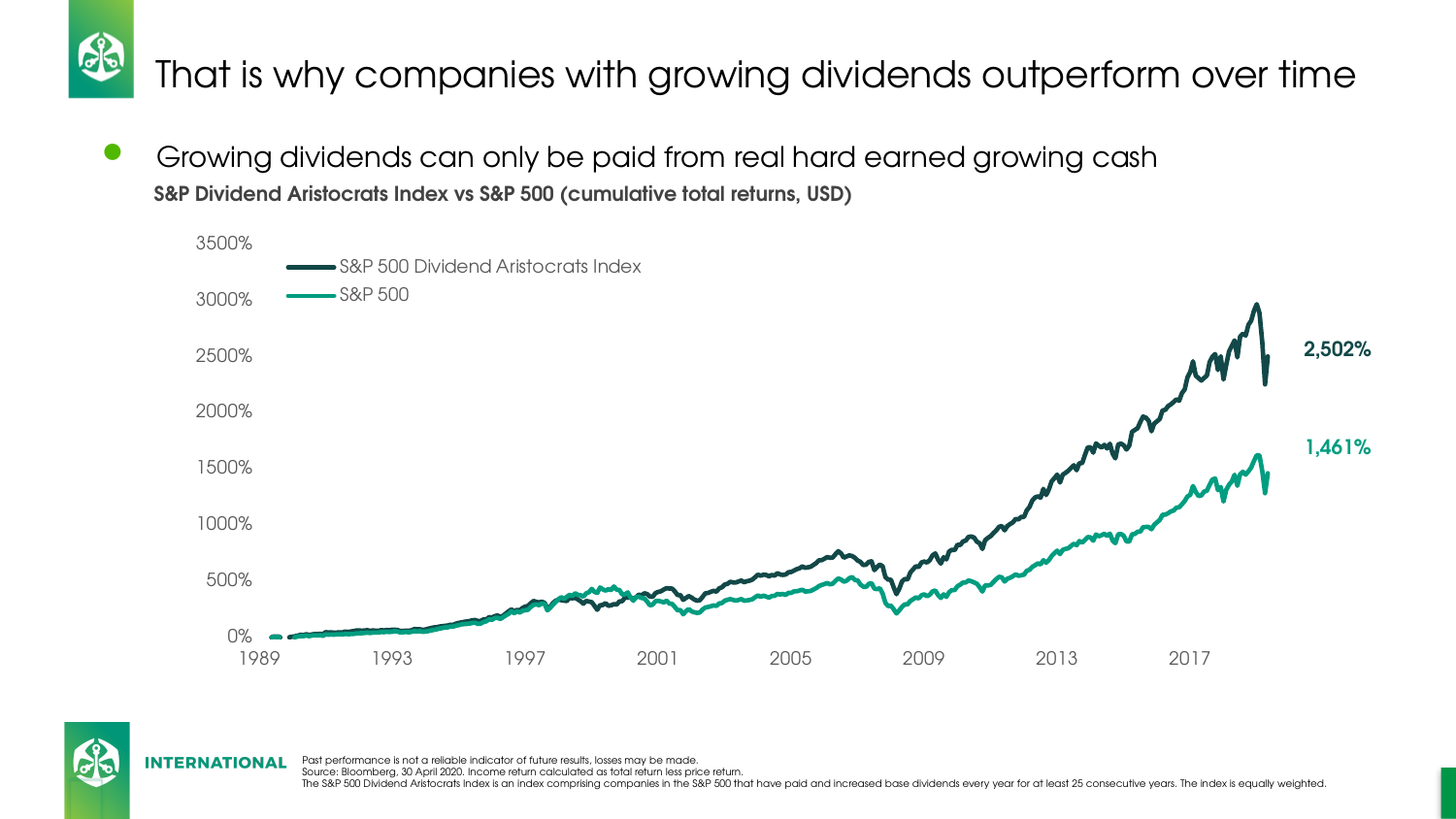

# That is why companies with growing dividends outperform over time
Growing dividends can only be paid from real hard earned growing cash
S&P Dividend Aristocrats Index vs S&P 500 (cumulative total returns, USD)

### Chart

| Category | S&P 500 Dividend Aristocrats Index | S&P 500 |
|---|---|---|
| 32871 | 0.0 | 0.0 |
| 32904 | -5.3 | -6.714 |
| 32932 | -4.86 | -5.5175 |
| 32962 | -1.29 | -3.0182 |
| 32993 | -4.27 | -5.451 |
| 33024 | 6.57 | 3.7589 |
| 33053 | 7.63 | 3.0562 |
| 33085 | 6.8 | 2.7157 |
| 33116 | -4.4 | -6.576 |
| 33144 | -7.63 | -11.1281 |
| 33177 | -6.14 | -11.5156 |
| 33207 | 1.13 | -5.8022 |
| 33238 | 5.65 | -3.1831 |
| 33269 | 9.35 | 1.0244 |
| 33297 | 16.31 | 8.2403 |
| 33326 | 22.03 | 10.8641 |
| 33358 | 20.08 | 11.1162 |
| 33389 | 27.37 | 15.9094 |
| 33417 | 21.47 | 10.598 |
| 33450 | 25.43 | 15.7465 |
| 33480 | 29.49 | 18.4751 |
| 33511 | 29.34 | 16.4925 |
| 33542 | 31.27 | 18.0574 |
| 33571 | 27.91 | 13.2951 |
| 33603 | 46.34 | 26.2462 |
| 33634 | 42.43 | 23.894 |
| 33662 | 43.7 | 25.497 |
| 33694 | 41.61 | 23.0556 |
| 33724 | 42.56 | 26.6678 |
| 33753 | 44.78 | 27.2981 |
| 33785 | 42.85 | 25.4045 |
| 33816 | 51.54 | 30.5274 |
| 33847 | 48.36 | 27.8551 |
| 33877 | 51.81 | 29.358 |
| 33907 | 55.4 | 29.8044 |
| 33938 | 60.71 | 34.2233 |
| 33969 | 61.1 | 35.8683 |
| 33998 | 59.64 | 37.0043 |
| 34026 | 60.56 | 38.8706 |
| 34059 | 63.4 | 41.8023 |
| 34089 | 57.79 | 38.3745 |
| 34120 | 61.63 | 42.0725 |
| 34150 | 59.57 | 42.4861 |
| 34180 | 57.63 | 41.9135 |
| 34212 | 64.46 | 47.2955 |
| 34242 | 61.58 | 46.1602 |
| 34271 | 64.7 | 49.1836 |
| 34303 | 63.97 | 47.7613 |
| 34334 | 68.02 | 49.544200000000004 |
| 34365 | 67.6 | 54.6292 |
| 34393 | 64.73 | 50.432 |
| 34424 | 56.63 | 43.8759 |
| 34453 | 57.47 | 45.7207 |
| 34485 | 59.95 | 48.11 |
| 34515 | 58.78 | 44.4824 |
| 34544 | 62.8 | 49.2193 |
| 34577 | 73.6 | 55.3371 |
| 34607 | 71.46 | 51.5348 |
| 34638 | 71.53 | 54.9369 |
| 34668 | 66.13 | 49.2943 |
| 34698 | 69.52 | 51.5011 |
| 34730 | 76.59 | 55.4245 |
| 34758 | 82.22 | 61.4816 |
| 34789 | 87.87 | 66.2457 |
| 34817 | 90.17 | 71.1356 |
| 34850 | 96.03 | 77.9719 |
| 34880 | 98.74 | 82.1049 |
| 34911 | 102.8 | 88.1381 |
| 34942 | 104.62 | 88.6055 |
| 34971 | 111.98 | 96.5656 |
| 35003 | 111.01 | 95.8555 |
| 35033 | 121.8 | 104.4484 |
| 35062 | 128.21 | 108.378 |
| 35095 | 132.82 | 115.4485 |
| 35124 | 138.09 | 117.4435 |
| 35153 | 141.48 | 119.5362 |
| 35185 | 145.62 | 122.7558 |
| 35216 | 152.58 | 128.4848 |
| 35244 | 153.98 | 129.3526 |
| 35277 | 144.14 | 119.2041 |
| 35307 | 147.13 | 123.8287 |
| 35338 | 159.57 | 136.4276 |
| 35369 | 160.67 | 142.9445 |
| 35398 | 180.47 | 161.3064 |
| 35430 | 175.88 | 156.1236 |
| 35461 | 188.37 | 172.1205 |
| 35489 | 194.71 | 174.2534 |
| 35520 | 180.45 | 162.9856 |
| 35550 | 192.47 | 178.678 |
| 35580 | 211.84 | 195.6438 |
| 35611 | 231.01 | 208.8895 |
| 35642 | 248.83 | 233.4523 |
| 35671 | 229.29 | 214.7618 |
| 35703 | 243.57 | 231.9997 |
| 35734 | 240.81 | 220.9085 |
| 35762 | 260.54 | 235.7664 |
| 35795 | 273.75 | 241.5254 |
| 35825 | 279.45 | 245.2991 |
| 35853 | 303.93 | 270.2034 |
| 35885 | 323.72 | 289.1581 |
| 35915 | 315.77 | 293.064 |
| 35944 | 310.97 | 286.2713 |
| 35976 | 317.7 | 301.9577 |
| 36007 | 306.4 | 297.673 |
| 36038 | 258.62 | 240.1764 |
| 36068 | 271.7 | 261.9531 |
| 36098 | 305.65 | 291.391 |
| 36129 | 325.63 | 315.1095 |
| 36160 | 336.63 | 339.0211 |
| 36189 | 331.16 | 357.3793 |
| 36217 | 326.3 | 343.1611 |
| 36250 | 323.78 | 360.8909 |
| 36280 | 351.74 | 378.7353 |
| 36311 | 347.87 | 367.4056 |
| 36341 | 351.45 | 393.3454 |
| 36371 | 337.44 | 377.9362 |
| 36403 | 321.34 | 375.5608 |
| 36433 | 300.04 | 362.523 |
| 36462 | 323.72 | 391.7885 |
| 36494 | 318.6 | 401.782 |
| 36525 | 313.17 | 431.3282 |
| 36556 | 280.17 | 404.6329 |
| 36585 | 245.26 | 395.0762 |
| 36616 | 286.15 | 443.5099 |
| 36644 | 288.03 | 427.1547 |
| 36677 | 304.41 | 416.3133 |
| 36707 | 281.14 | 429.0417 |
| 36738 | 285.73 | 420.8029 |
| 36769 | 295.0 | 453.144 |
| 36798 | 292.23 | 423.9404 |
| 36830 | 319.34 | 421.7225 |
| 36860 | 322.49 | 380.5902 |
| 36889 | 355.01 | 382.939 |
| 36922 | 353.06 | 400.0731 |
| 36950 | 356.3 | 354.4716 |
| 36980 | 343.86 | 325.681 |
| 37011 | 356.89 | 358.7572 |
| 37042 | 380.07 | 361.8085 |
| 37071 | 374.01 | 350.5656 |
| 37103 | 392.2 | 346.1257 |
| 37134 | 385.79 | 318.1862 |
| 37162 | 363.09 | 284.4112 |
| 37195 | 361.31 | 291.7356 |
| 37225 | 394.2 | 321.7851 |
| 37256 | 404.24 | 325.4797 |
| 37287 | 410.13 | 319.2744 |
| 37315 | 426.06 | 311.1796 |
| 37344 | 438.48 | 326.6436 |
| 37376 | 434.09 | 300.771 |
| 37407 | 434.3 | 297.7944 |
| 37435 | 408.65 | 269.491 |
| 37468 | 376.5 | 240.6905 |
| 37498 | 376.71 | 242.9199 |
| 37529 | 333.76 | 205.6508 |
| 37560 | 350.3 | 232.5539 |
| 37589 | 367.9 | 252.1275 |
| 37621 | 354.48 | 231.4393 |
| 37652 | 337.09 | 222.7565 |
| 37680 | 326.24 | 217.9138 |
| 37711 | 330.01 | 220.9974 |
| 37741 | 360.09 | 247.4321 |
| 37771 | 392.15 | 265.7355 |
| 37802 | 395.43 | 270.3977 |
| 37833 | 405.49 | 276.9157 |
| 37862 | 414.52 | 284.2628 |
| 37894 | 406.25 | 280.182 |
| 37925 | 436.76 | 301.6714 |
| 37953 | 445.56 | 305.1991 |
| 37986 | 469.77 | 326.447 |
| 38016 | 476.91 | 334.2739 |
| 38044 | 494.84 | 340.3058 |
| 38077 | 488.81 | 333.6625 |
| 38107 | 488.02 | 326.8575 |
| 38138 | 497.28 | 332.7084 |
| 38168 | 506.15 | 341.1253 |
| 38198 | 490.13 | 326.5241 |
| 38230 | 499.76 | 328.2458 |
| 38260 | 504.41 | 332.8814 |
| 38289 | 514.94 | 339.4963 |
| 38321 | 535.85 | 357.2769 |
| 38352 | 557.86 | 372.826 |
| 38383 | 548.62 | 361.3003 |
| 38411 | 558.12 | 371.0071 |
| 38442 | 555.4 | 362.6662 |
| 38471 | 543.0 | 353.8927 |
| 38503 | 555.48 | 368.3341 |
| 38533 | 549.08 | 368.9998 |
| 38562 | 572.16 | 386.4403 |
| 38595 | 558.84 | 382.0024 |
| 38625 | 555.84 | 385.9062 |
| 38656 | 559.26 | 377.8079 |
| 38686 | 579.51 | 395.8783 |
| 38716 | 582.13 | 396.0273 |
| 38748 | 594.09 | 409.1642 |
| 38776 | 606.81 | 410.5408 |
| 38807 | 614.95 | 416.8908 |
| 38835 | 631.55 | 423.8299 |
| 38868 | 619.54 | 408.7541 |
| 38898 | 623.14 | 409.4287 |
| 38929 | 628.27 | 412.5727 |
| 38960 | 644.35 | 424.7692 |
| 38989 | 660.55 | 438.2797 |
| 39021 | 685.73 | 455.8179 |
| 39051 | 687.12 | 466.3881 |
| 39080 | 700.14 | 474.284 |
| 39113 | 715.1 | 482.968 |
| 39141 | 707.91 | 471.5683 |
| 39171 | 711.2 | 477.9524 |
| 39202 | 741.21 | 503.5557 |
| 39233 | 766.73 | 524.6107 |
| 39262 | 746.26 | 514.228 |
| 39294 | 709.19 | 495.1855 |
| 39325 | 720.37 | 504.1061 |
| 39353 | 730.23 | 526.6927 |
| 39386 | 724.12 | 536.6611 |
| 39416 | 708.07 | 510.5383 |
| 39447 | 683.61 | 506.2794 |
| 39478 | 671.58 | 469.913 |
| 39507 | 643.7 | 451.3966 |
| 39538 | 646.82 | 449.0128 |
| 39568 | 671.79 | 475.7544 |
| 39598 | 677.08 | 483.2118 |
| 39629 | 598.61 | 434.0402 |
| 39660 | 625.64 | 429.551 |
| 39689 | 648.18 | 437.212 |
| 39721 | 632.63 | 389.3382 |
| 39752 | 536.0 | 307.1534 |
| 39780 | 514.03 | 277.941 |
| 39813 | 512.15 | 281.9568 |
| 39843 | 444.02 | 249.7642 |
| 39871 | 384.12 | 212.5218 |
| 39903 | 433.17 | 239.8984 |
| 39933 | 498.14 | 272.4232 |
| 39962 | 519.35 | 293.2418 |
| 39994 | 514.98 | 294.0201 |
| 40025 | 577.62 | 323.8202 |
| 40056 | 605.12 | 339.1134 |
| 40086 | 633.62 | 355.4972 |
| 40116 | 625.51 | 347.0309 |
| 40147 | 666.61 | 373.8264 |
| 40178 | 674.72 | 382.9773 |
| 40207 | 666.24 | 365.6042 |
| 40235 | 687.36 | 380.0173 |
| 40268 | 729.92 | 408.9849 |
| 40298 | 747.56 | 417.0169 |
| 40329 | 691.59 | 375.7342 |
| 40359 | 656.55 | 350.8271 |
| 40389 | 713.39 | 382.4115 |
| 40421 | 693.59 | 360.6322 |
| 40451 | 764.32 | 401.739 |
| 40480 | 779.47 | 420.8293 |
| 40512 | 776.48 | 420.892 |
| 40543 | 824.63 | 455.7071 |
| 40574 | 821.49 | 468.8759 |
| 40602 | 854.16 | 488.3603 |
| 40633 | 861.55 | 488.5976 |
| 40662 | 895.03 | 506.0241 |
| 40694 | 897.71 | 499.1624 |
| 40724 | 888.98 | 489.1741 |
| 40753 | 851.91 | 477.1899 |
| 40786 | 838.02 | 445.8311 |
| 40816 | 786.89 | 407.4611 |
| 40847 | 865.29 | 462.9225 |
| 40877 | 885.79 | 461.6728 |
| 40907 | 901.63 | 467.4077 |
| 40939 | 929.35 | 492.8345 |
| 40968 | 952.7 | 518.4702 |
| 40998 | 983.62 | 538.789 |
| 41029 | 991.55 | 534.7756 |
| 41060 | 952.96 | 496.6259 |
| 41089 | 990.84 | 521.2095 |
| 41121 | 1008.59 | 529.8355 |
| 41152 | 1023.96 | 544.0335 |
| 41180 | 1053.83 | 560.6743 |
| 41213 | 1050.42 | 548.4757 |
| 41243 | 1072.817 | 552.2359 |
| 41274 | 1071.344 | 558.1547 |
| 41305 | 1130.522 | 592.2409 |
| 41333 | 1161.332 | 601.6336 |
| 41362 | 1217.953 | 627.9482 |
| 41394 | 1245.669 | 641.9719 |
| 41425 | 1255.485 | 659.3194 |
| 41453 | 1244.014 | 649.1246 |
| 41486 | 1321.926 | 687.2429 |
| 41516 | 1267.426 | 664.4346 |
| 41547 | 1317.226 | 688.409 |
| 41578 | 1389.79 | 724.6466 |
| 41607 | 1417.63 | 749.7718 |
| 41639 | 1449.38 | 771.2268 |
| 41670 | 1378.2 | 741.1048 |
| 41698 | 1448.64 | 779.5727 |
| 41729 | 1464.78 | 786.9681 |
| 41759 | 1483.66 | 793.5222 |
| 41789 | 1509.59 | 814.4892 |
| 41820 | 1532.53 | 833.381 |
| 41851 | 1488.69 | 820.5075 |
| 41880 | 1552.42 | 857.3291 |
| 41912 | 1550.36 | 843.9064 |
| 41943 | 1623.44 | 866.9569 |
| 41971 | 1690.8 | 892.9509 |
| 42004 | 1693.55 | 890.3958 |
| 42034 | 1644.469 | 860.6658 |
| 42062 | 1727.54 | 915.8753 |
| 42094 | 1706.33 | 899.8127 |
| 42124 | 1690.88 | 909.401 |
| 42153 | 1714.67 | 922.3831 |
| 42185 | 1682.61 | 902.5916 |
| 42216 | 1724.891 | 923.6003 |
| 42247 | 1635.62 | 861.8382 |
| 42277 | 1593.73 | 838.0428 |
| 42307 | 1717.89 | 917.1688 |
| 42338 | 1725.97 | 920.1952 |
| 42369 | 1710.23 | 904.0125 |
| 42398 | 1672.51 | 854.1878 |
| 42429 | 1706.86 | 852.9021 |
| 42460 | 1831.75 | 917.5427 |
| 42489 | 1847.432 | 921.4899 |
| 42521 | 1862.95 | 939.83 |
| 42551 | 1919.01 | 942.5288 |
| 42580 | 1966.483 | 980.9611 |
| 42613 | 1956.61 | 982.4823 |
| 42643 | 1928.67 | 982.6844 |
| 42674 | 1835.705 | 962.9343 |
| 42704 | 1903.831 | 1002.3014 |
| 42734 | 1924.376 | 1024.0158 |
| 42766 | 1944.585 | 1045.3342 |
| 42794 | 2021.385 | 1090.81 |
| 42825 | 2026.213 | 1092.1991 |
| 42853 | 2059.31 | 1104.4442 |
| 42886 | 2075.192 | 1121.3932 |
| 42916 | 2095.879 | 1129.0158 |
| 42947 | 2120.309 | 1154.287 |
| 42978 | 2106.951 | 1158.1266 |
| 43007 | 2175.215 | 1184.0797 |
| 43039 | 2208.103 | 1214.0421 |
| 43069 | 2314.585 | 1254.3455 |
| 43098 | 2364.253 | 1269.3072 |
| 43131 | 2459.364 | 1347.6756 |
| 43159 | 2331.238 | 1294.3146 |
| 43189 | 2308.935 | 1258.8829 |
| 43220 | 2287.2491 | 1264.0952 |
| 43251 | 2310.288 | 1296.939 |
| 43280 | 2331.069 | 1305.5377 |
| 43312 | 2452.013 | 1357.8454 |
| 43343 | 2498.578 | 1405.3466 |
| 43371 | 2523.34 | 1413.9147 |
| 43404 | 2381.0125 | 1310.4352 |
| 43434 | 2504.087 | 1339.1734 |
| 43465 | 2297.043 | 1209.1704 |
| 43496 | 2427.2181 | 1314.08 |
| 43524 | 2547.496 | 1359.4832 |
| 43553 | 2596.208 | 1387.8443 |
| 43585 | 2644.712 | 1448.086 |
| 43616 | 2493.273 | 1349.7069 |
| 43644 | 2679.139 | 1451.8782 |
| 43677 | 2704.6968 | 1474.1829 |
| 43707 | 2688.266 | 1449.2477 |
| 43738 | 2783.293 | 1478.2352 |
| 43769 | 2820.0025 | 1512.4156 |
| 43798 | 2909.145 | 1570.9461 |
| 43830 | 2967.569 | 1621.2667 |
| 43861 | 2888.4537 | 1620.5104 |
| 43889 | 2625.62 | 1478.8756 |
| 43921 | 2253.191 | 1283.8655 |
| 43951 | 2502.308 | 1461.2686 |
|  |
| --- |
|  |
| 2,502% |
|  |
| 1,461% |
Past performance is not a reliable indicator of future results, losses may be made.
Source: Bloomberg, 30 April 2020. Income return calculated as total return less price return.
The S&P 500 Dividend Aristocrats Index is an index comprising companies in the S&P 500 that have paid and increased base dividends every year for at least 25 consecutive years. The index is equally weighted.